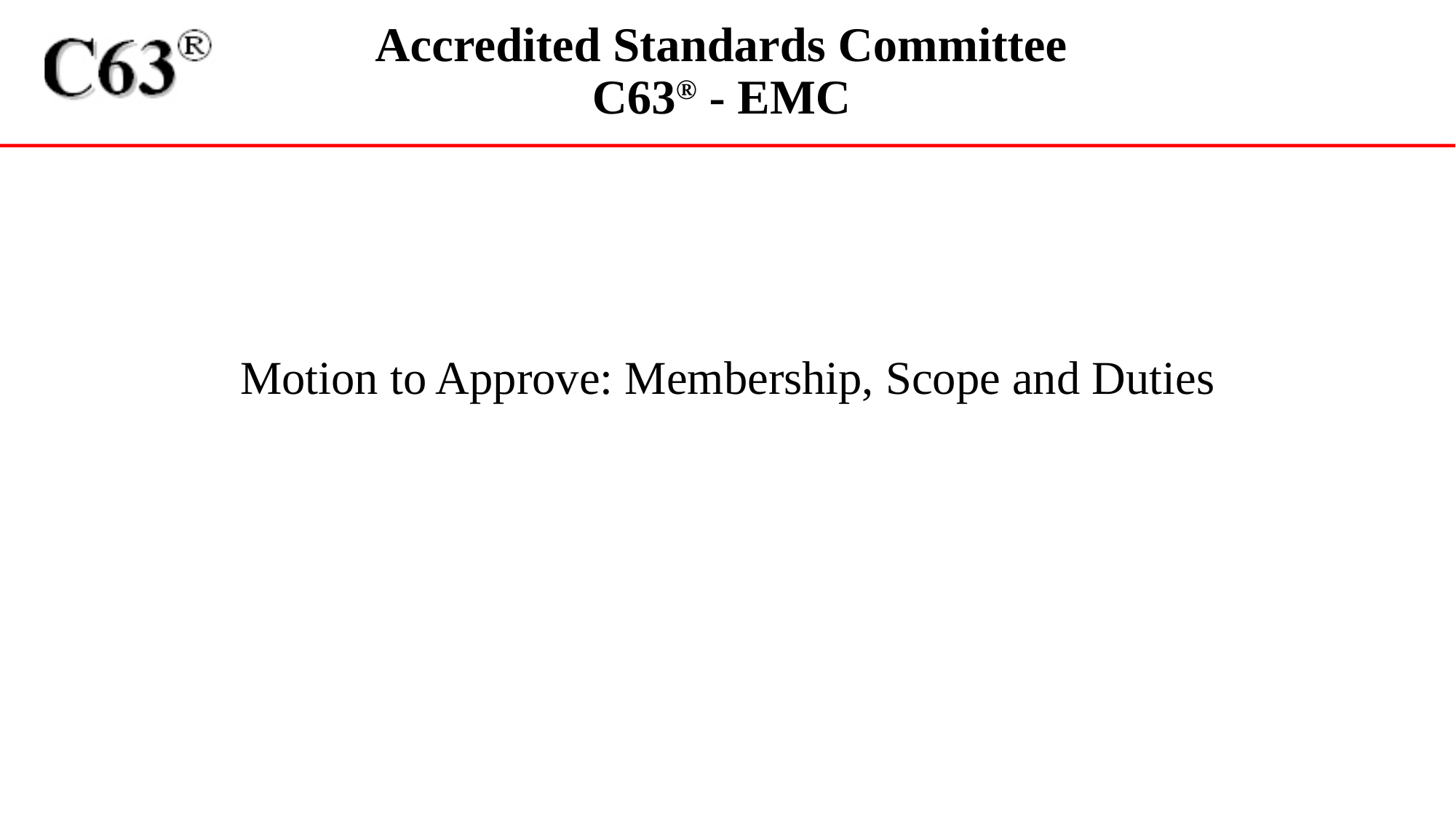

Motion to Approve: Membership, Scope and Duties